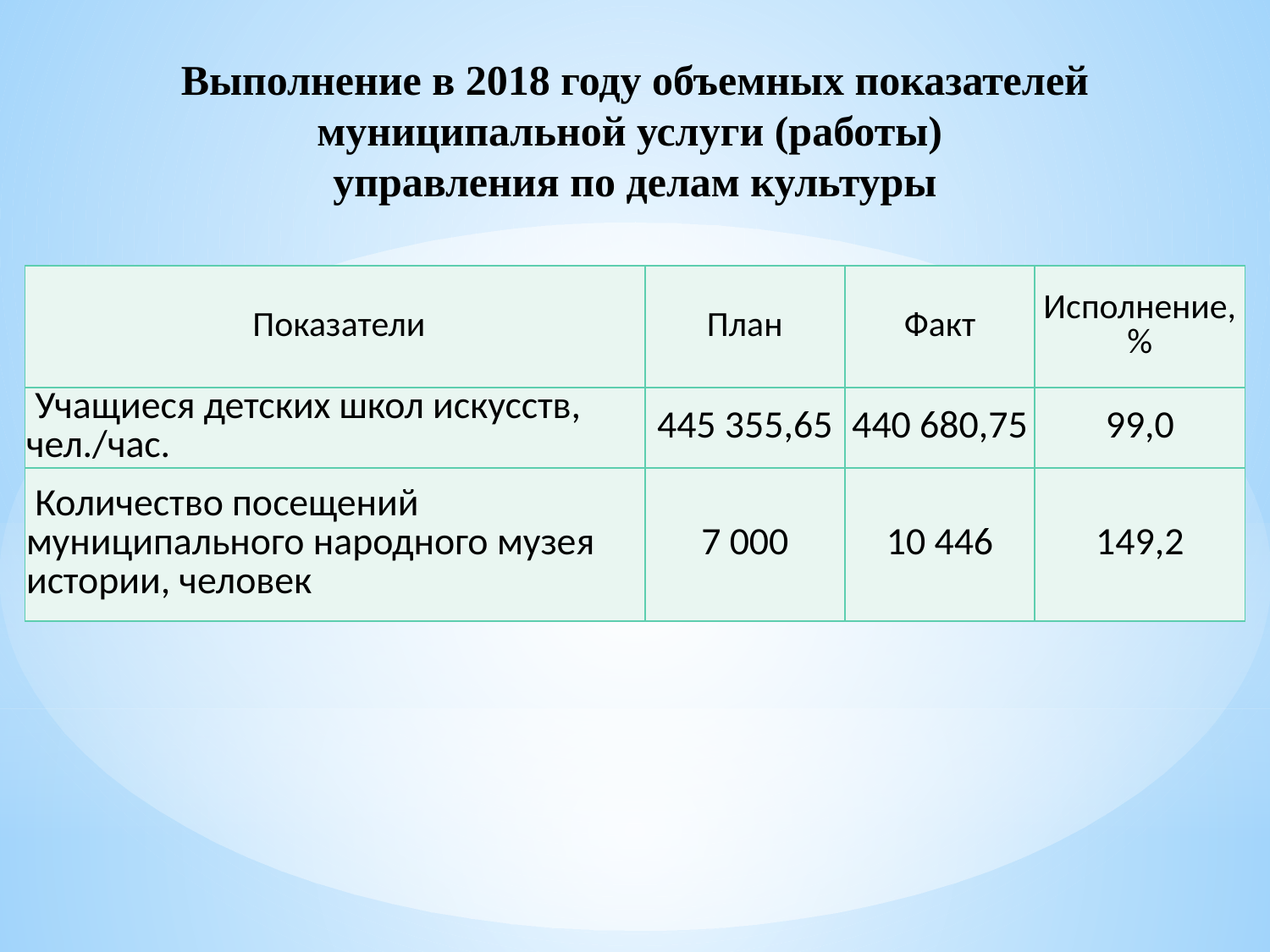

# Выполнение в 2018 году объемных показателей муниципальной услуги (работы) управления по делам культуры
| Показатели | План | Факт | Исполнение, % |
| --- | --- | --- | --- |
| Учащиеся детских школ искусств, чел./час. | 445 355,65 | 440 680,75 | 99,0 |
| Количество посещений муниципального народного музея истории, человек | 7 000 | 10 446 | 149,2 |